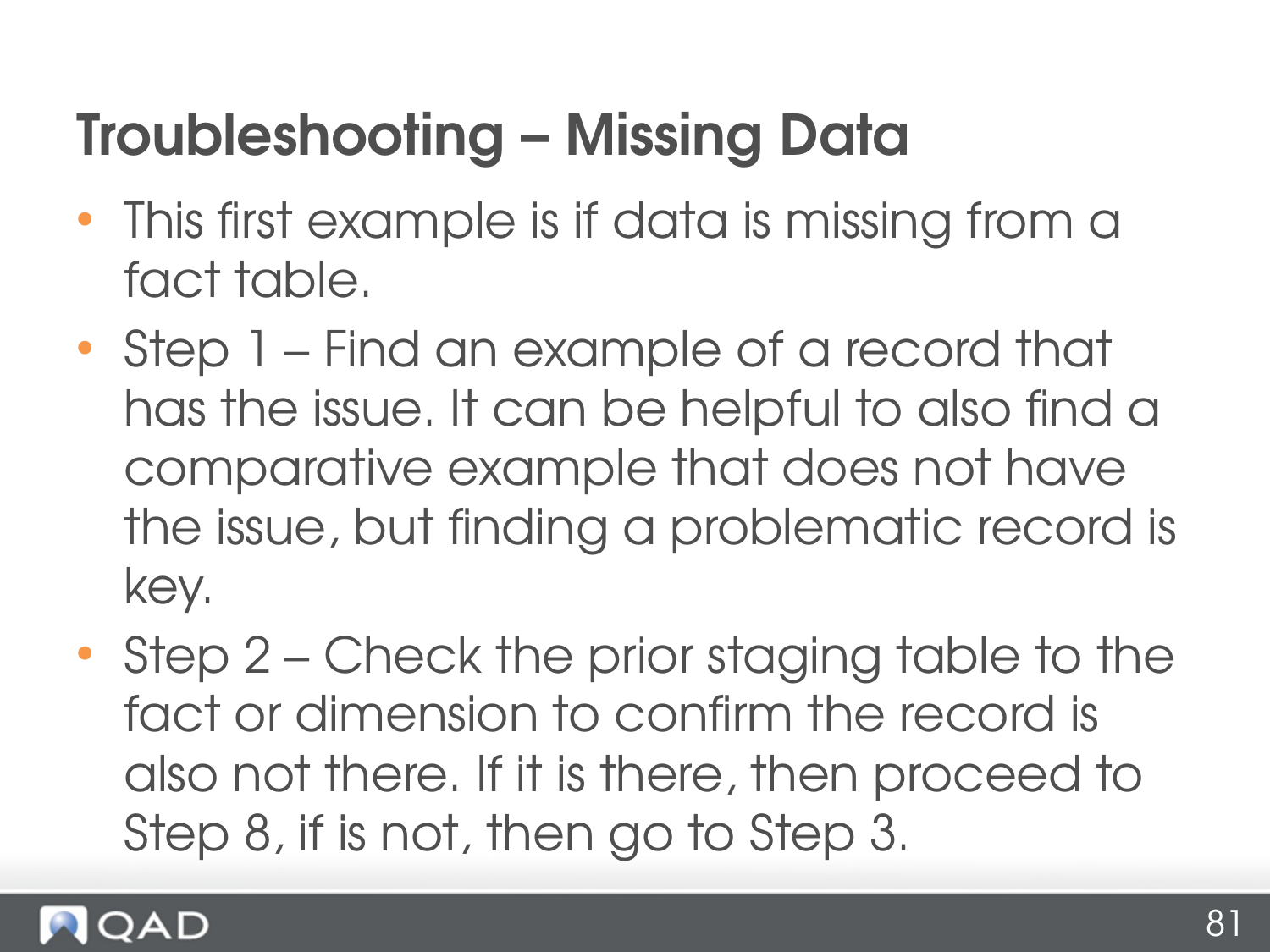

Troubleshooting – Missing Data
This first example is if data is missing from a fact table.
Step 1 – Find an example of a record that has the issue. It can be helpful to also find a comparative example that does not have the issue, but finding a problematic record is key.
Step 2 – Check the prior staging table to the fact or dimension to confirm the record is also not there. If it is there, then proceed to Step 8, if is not, then go to Step 3.
81